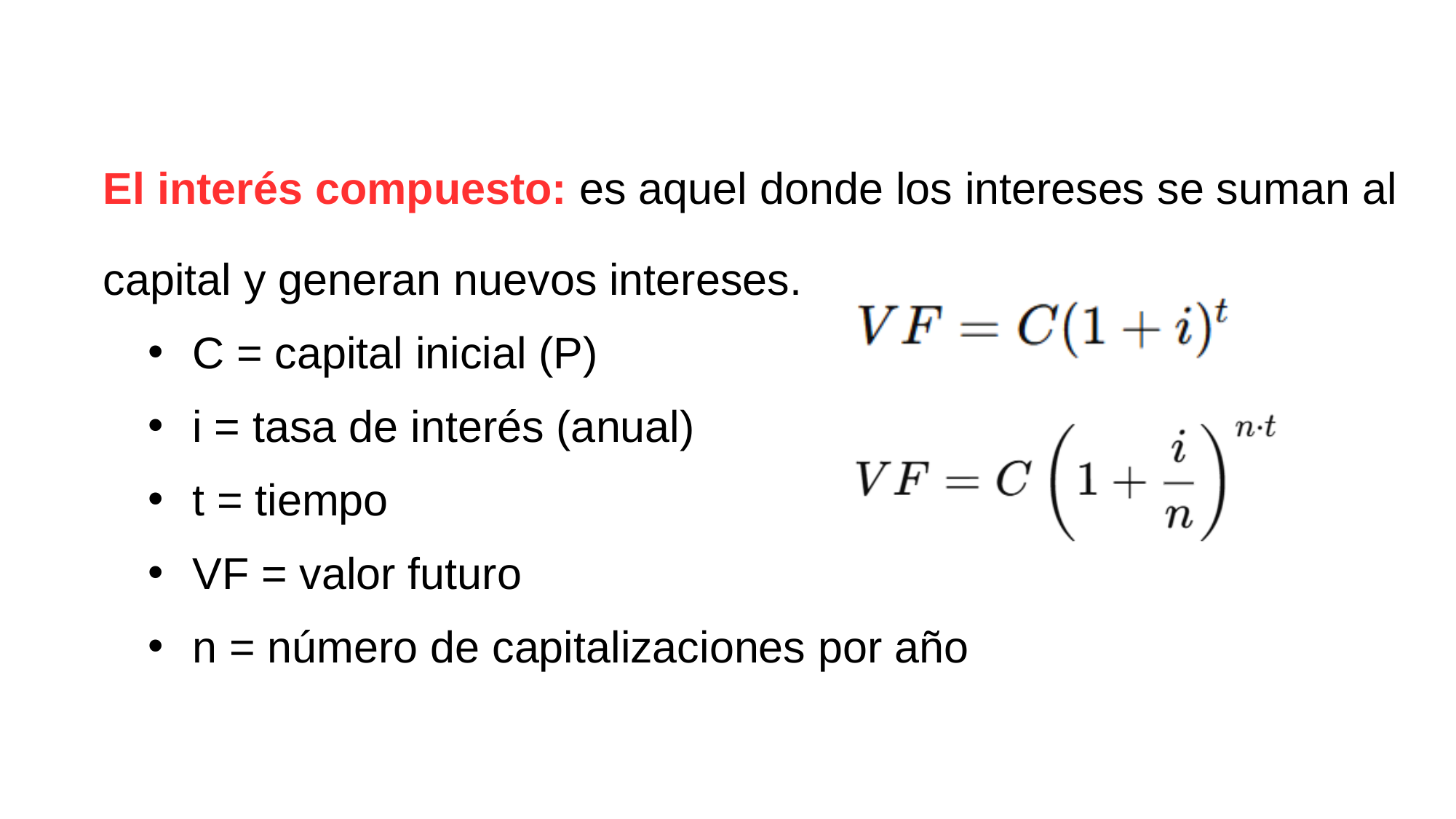

El interés compuesto: es aquel donde los intereses se suman al capital y generan nuevos intereses.
C = capital inicial (P)
i = tasa de interés (anual)
t = tiempo
VF = valor futuro
n = número de capitalizaciones por año